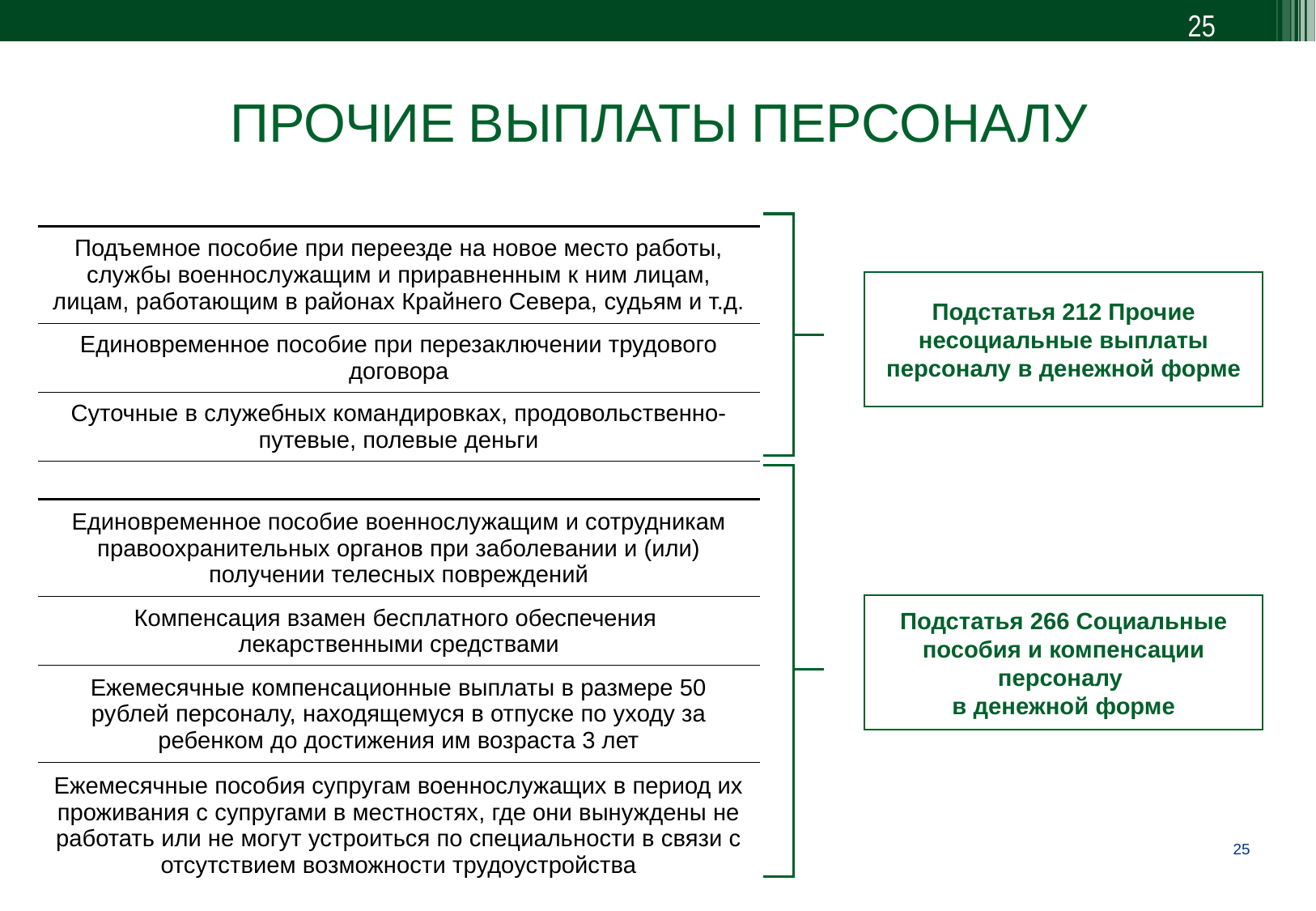

25
ПРОЧИЕ ВЫПЛАТЫ ПЕРСОНАЛУ
|  |  |
| --- | --- |
| Подъемное пособие при переезде на новое место работы, службы военнослужащим и приравненным к ним лицам, лицам, работающим в районах Крайнего Севера, судьям и т.д. |  |
| Единовременное пособие при перезаключении трудового договора |  |
| Суточные в служебных командировках, продовольственно-путевые, полевые деньги |  |
|  |  |
| Единовременное пособие военнослужащим и сотрудникам правоохранительных органов при заболевании и (или) получении телесных повреждений |  |
| Компенсация взамен бесплатного обеспечения лекарственными средствами |  |
| Ежемесячные компенсационные выплаты в размере 50 рублей персоналу, находящемуся в отпуске по уходу за ребенком до достижения им возраста 3 лет |  |
| Ежемесячные пособия супругам военнослужащих в период их проживания с супругами в местностях, где они вынуждены не работать или не могут устроиться по специальности в связи с отсутствием возможности трудоустройства |  |

Подстатья 212 Прочие несоциальные выплаты персоналу в денежной форме

Подстатья 266 Социальные пособия и компенсации персоналу
в денежной форме